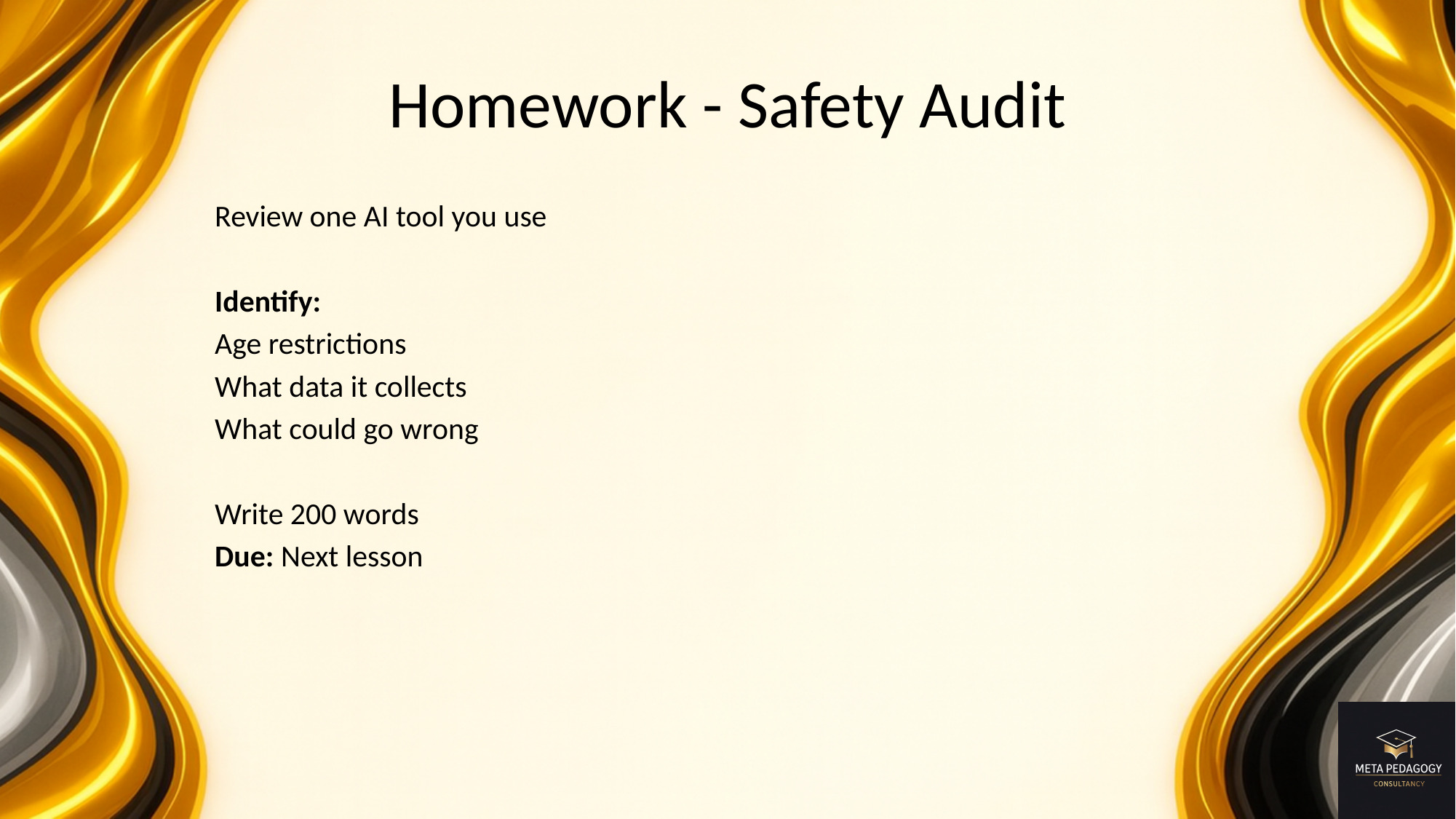

# Homework - Safety Audit
Review one AI tool you use

Identify:
Age restrictions
What data it collects
What could go wrong

Write 200 words
Due: Next lesson